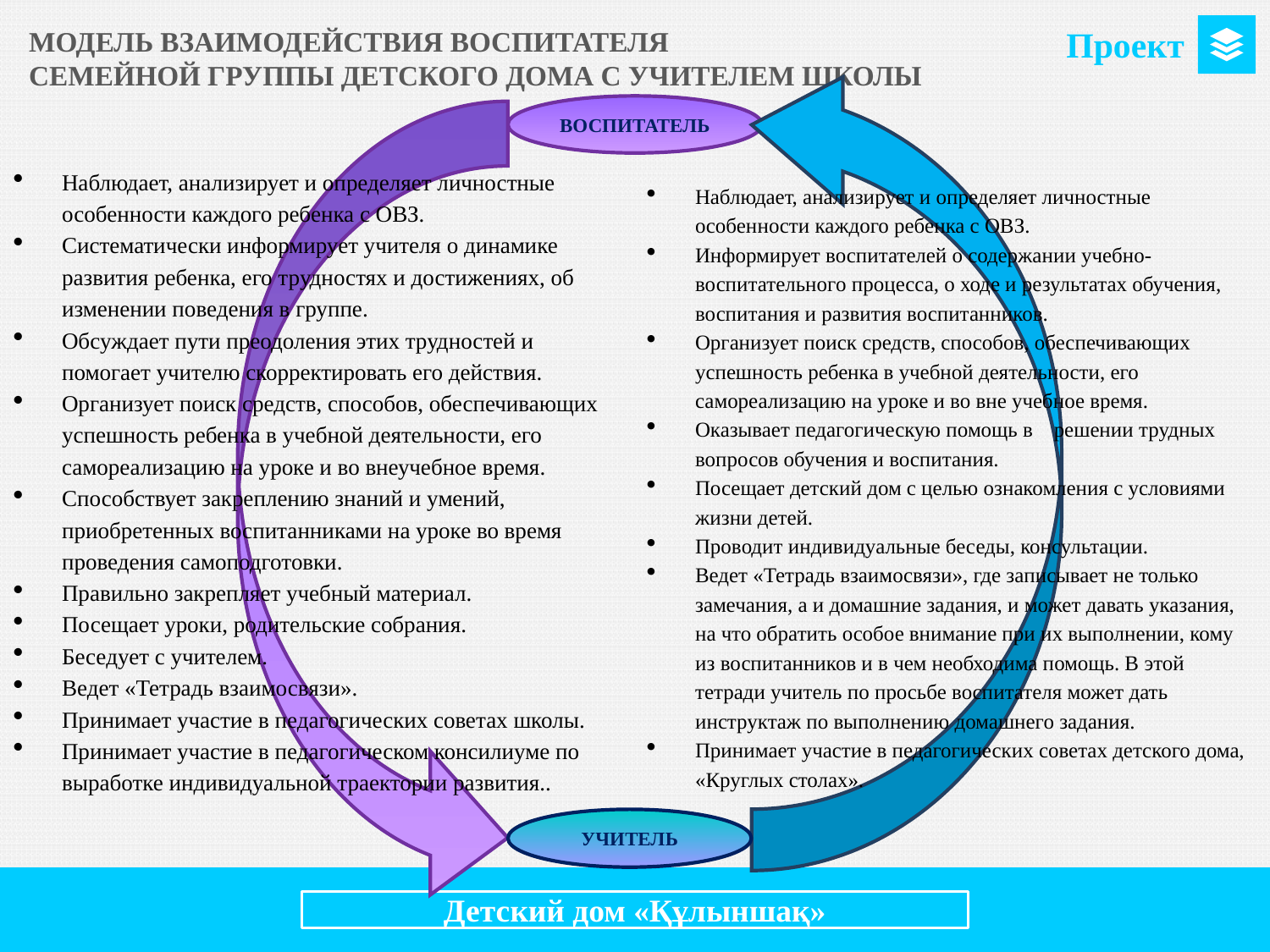

Проект
МОДЕЛЬ ВЗАИМОДЕЙСТВИЯ ВОСПИТАТЕЛЯ
СЕМЕЙНОЙ ГРУППЫ ДЕТСКОГО ДОМА С УЧИТЕЛЕМ ШКОЛЫ
ВОСПИТАТЕЛЬ

Наблюдает, анализирует и определяет личностные особенности каждого ребенка с ОВЗ.
Систематически информирует учителя о динамике  развития ребенка, его трудностях и достижениях, об изменении поведения в группе.
Обсуждает пути преодоления этих трудностей и помогает учителю скорректировать его действия.
Организует поиск средств, способов, обеспечивающих успешность ребенка в учебной деятельности, его самореализацию на уроке и во внеучебное время.
Способствует закреплению знаний и умений, приобретенных воспитанниками на уроке во время проведения самоподготовки.
Правильно закрепляет учебный материал.
Посещает уроки, родительские собрания.
Беседует с учителем.
Ведет «Тетрадь взаимосвязи».
Принимает участие в педагогических советах школы.
Принимает участие в педагогическом консилиуме по выработке индивидуальной траектории развития..
Наблюдает, анализирует и определяет личностные особенности каждого ребенка с ОВЗ.
Информирует воспитателей о содержании учебно-воспитательного процесса, о ходе и результатах обучения, воспитания и развития воспитанников.
Организует поиск средств, способов, обеспечивающих успешность ребенка в учебной деятельности, его самореализацию на уроке и во вне учебное время.
Оказывает педагогическую помощь в    решении трудных вопросов обучения и воспитания.
Посещает детский дом с целью ознакомления с условиями жизни детей.
Проводит индивидуальные беседы, консультации.
Ведет «Тетрадь взаимосвязи», где записывает не только замечания, а и домашние задания, и может давать указания, на что обратить особое внимание при их выполнении, кому из воспитанников и в чем необходима помощь. В этой тетради учитель по просьбе воспитателя может дать инструктаж по выполнению домашнего задания.
Принимает участие в педагогических советах детского дома, «Круглых столах».

УЧИТЕЛЬ

Детский дом «Құлыншақ»